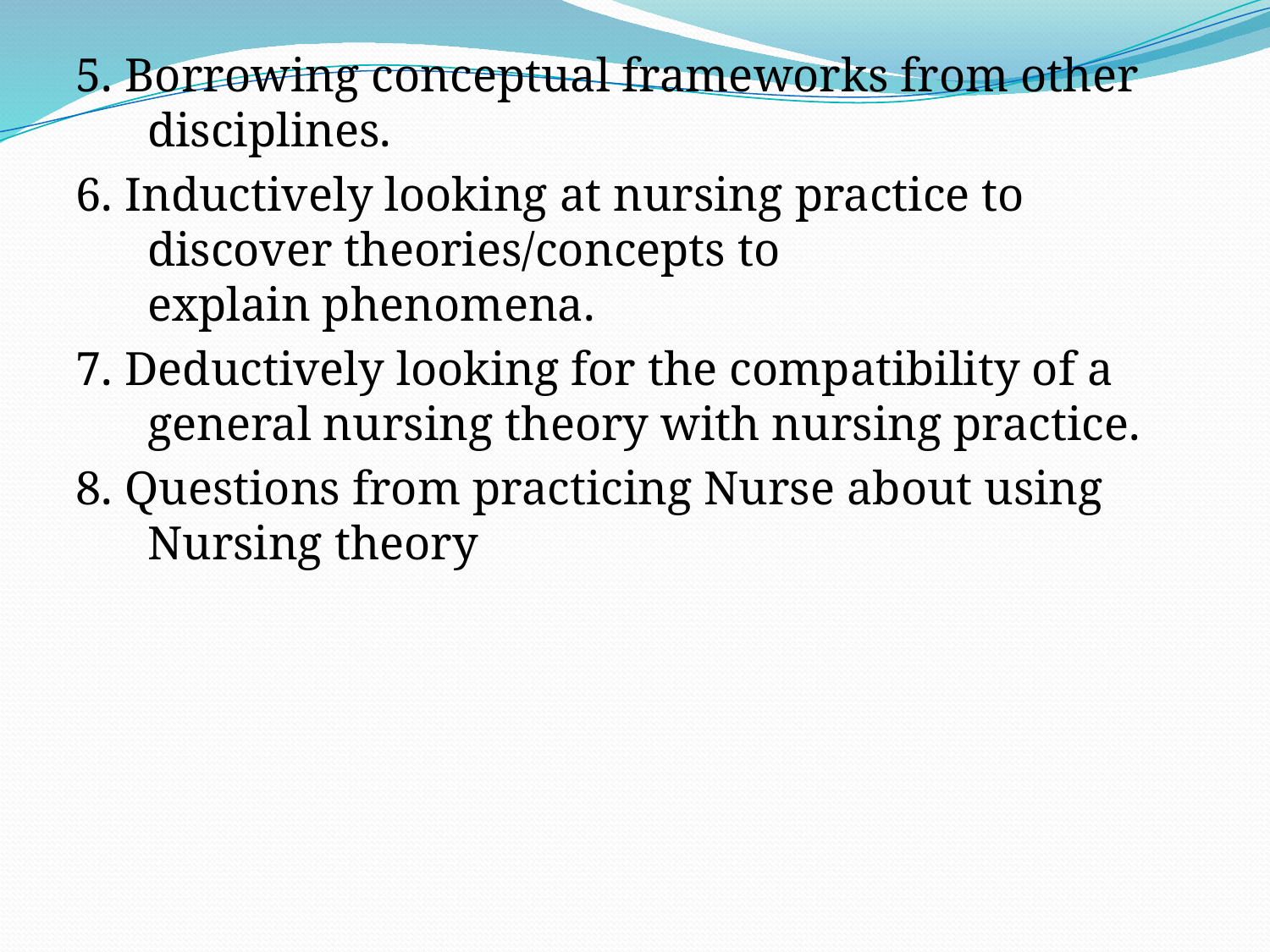

5. Borrowing conceptual frameworks from other disciplines.
6. Inductively looking at nursing practice to discover theories/concepts to explain phenomena.
7. Deductively looking for the compatibility of a general nursing theory with nursing practice.
8. Questions from practicing Nurse about using Nursing theory